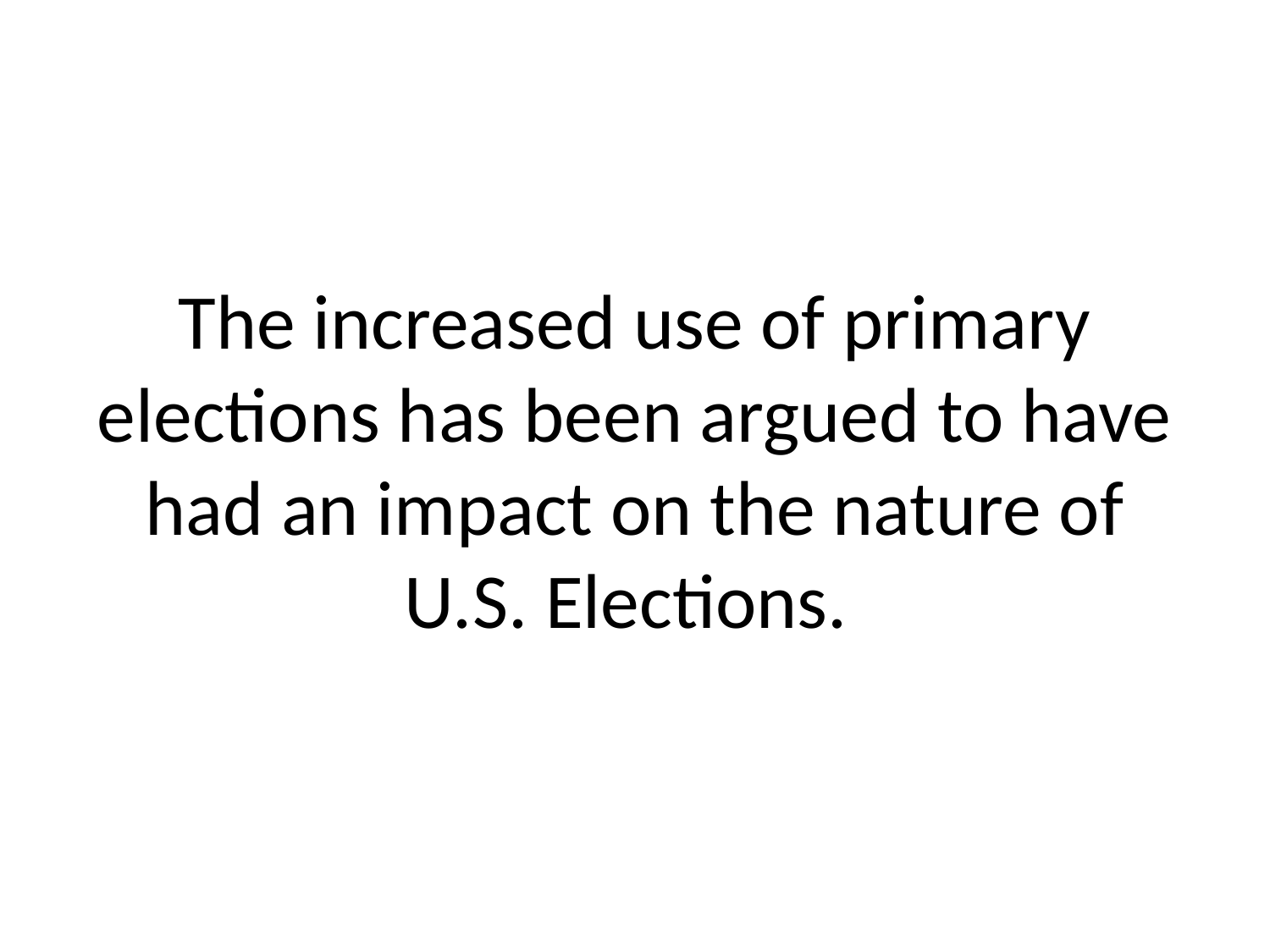

# The increased use of primary elections has been argued to have had an impact on the nature of U.S. Elections.